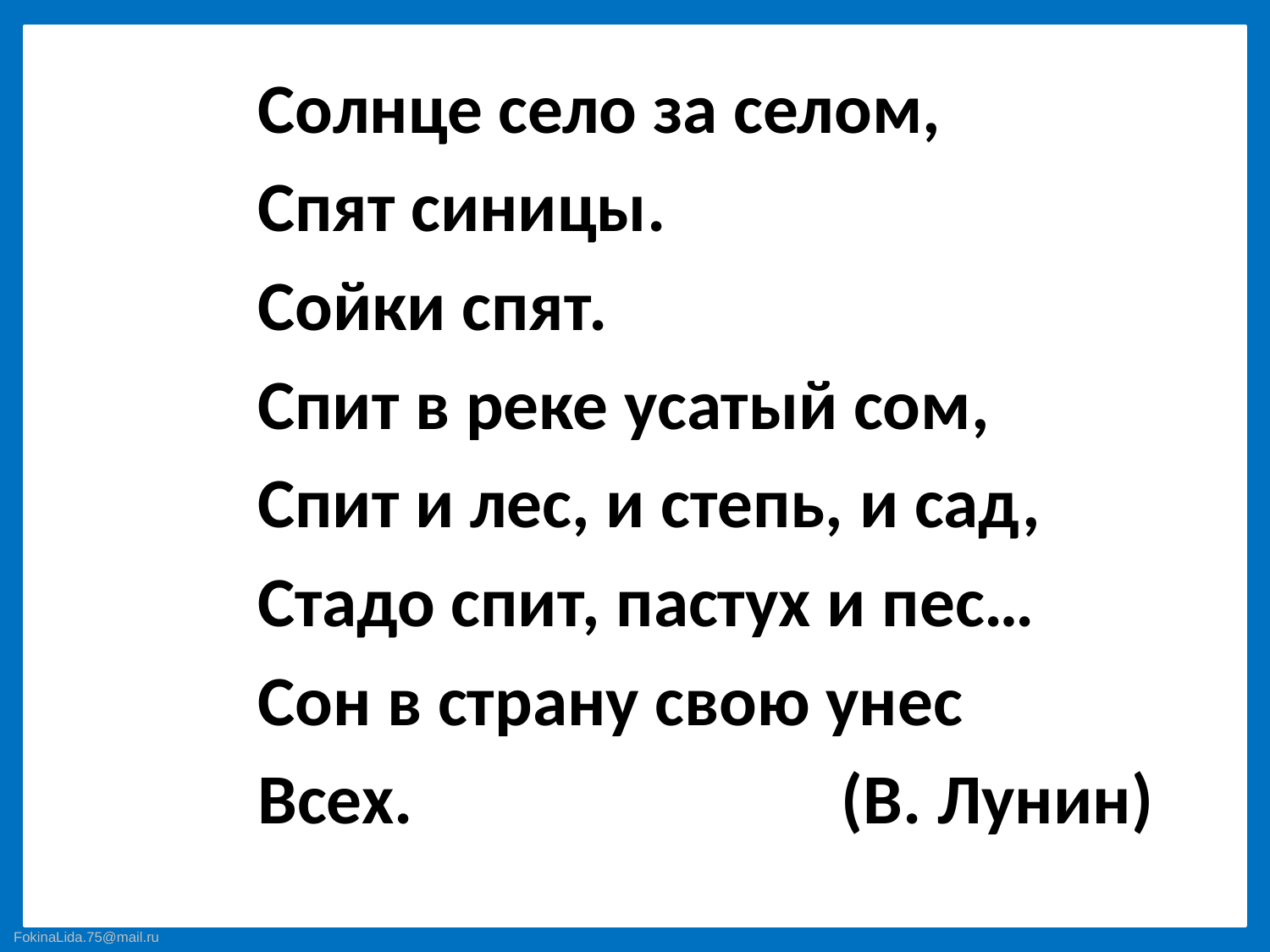

Солнце село за селом,
Спят синицы.
Сойки спят.
Спит в реке усатый сом,
Спит и лес, и степь, и сад,
Стадо спит, пастух и пес…
Сон в страну свою унес
Всех.                           (В. Лунин)